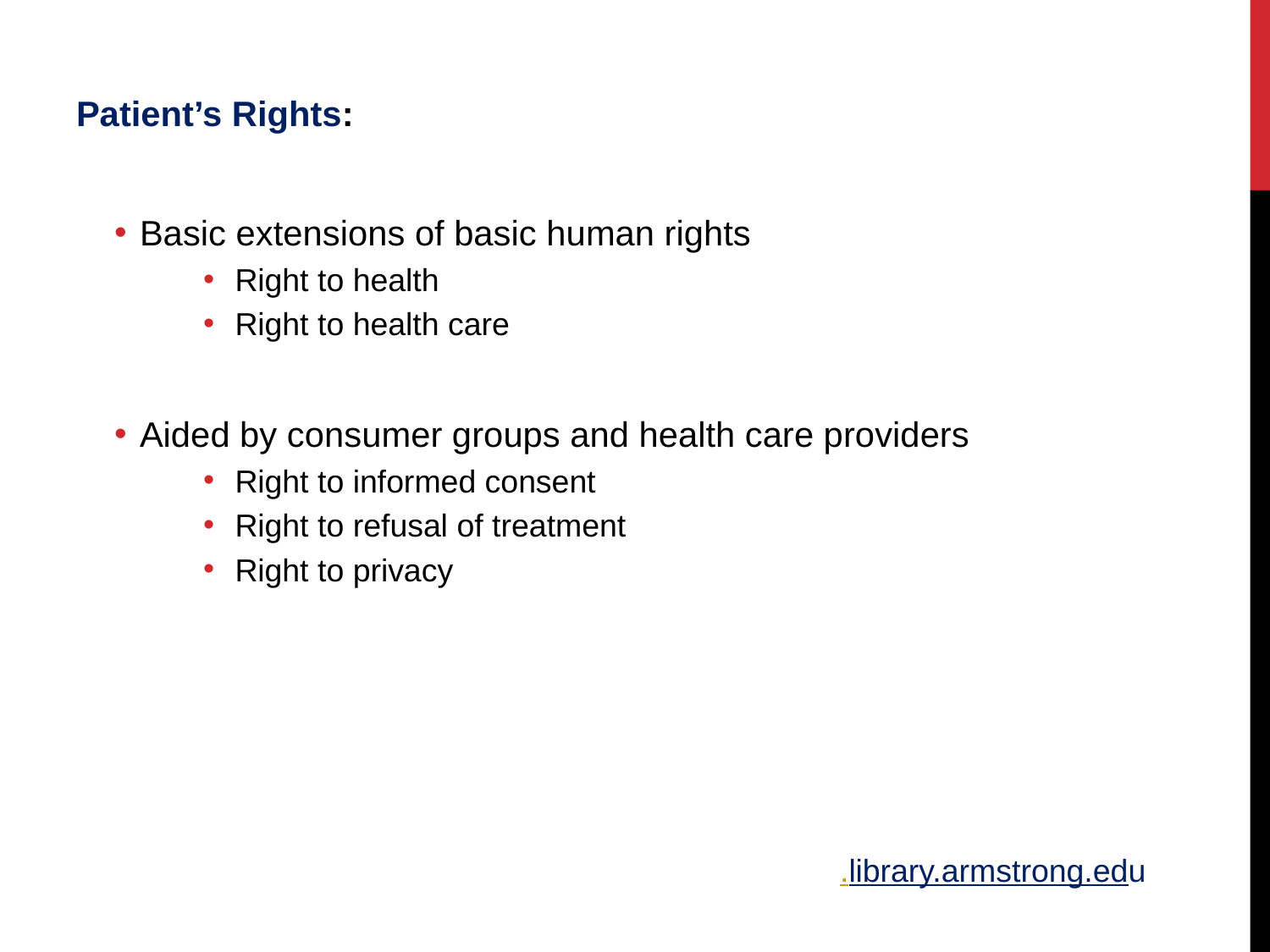

Patient’s Rights:

Basic extensions of basic human rights
Right to health
Right to health care

Aided by consumer groups and health care providers
Right to informed consent
Right to refusal of treatment
Right to privacy
.library.armstrong.edu